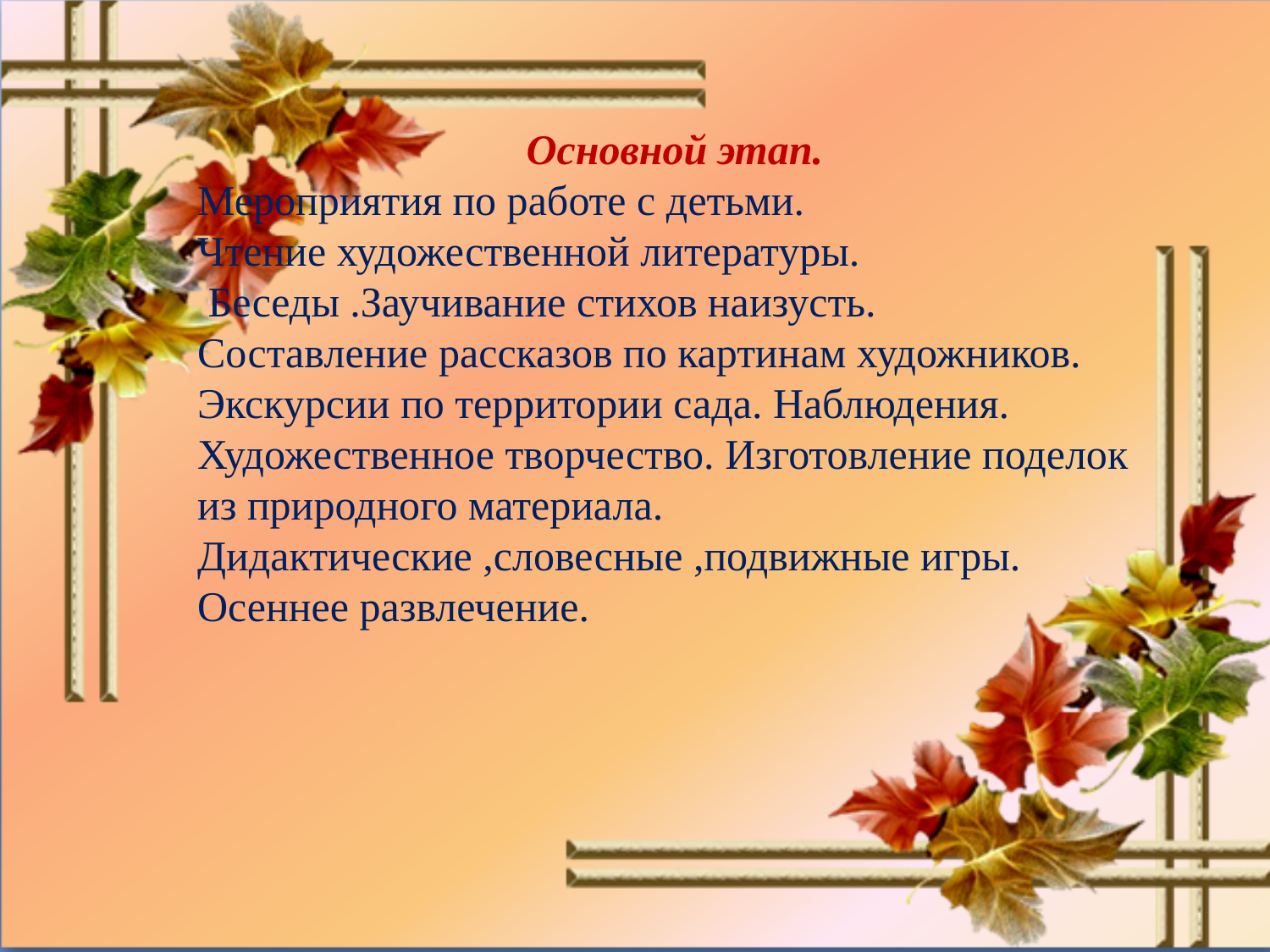

Основной этап.
Мероприятия по работе с детьми.
Чтение художественной литературы.
 Беседы .Заучивание стихов наизусть.
Составление рассказов по картинам художников. Экскурсии по территории сада. Наблюдения. Художественное творчество. Изготовление поделок из природного материала.
Дидактические ,словесные ,подвижные игры.
Осеннее развлечение.